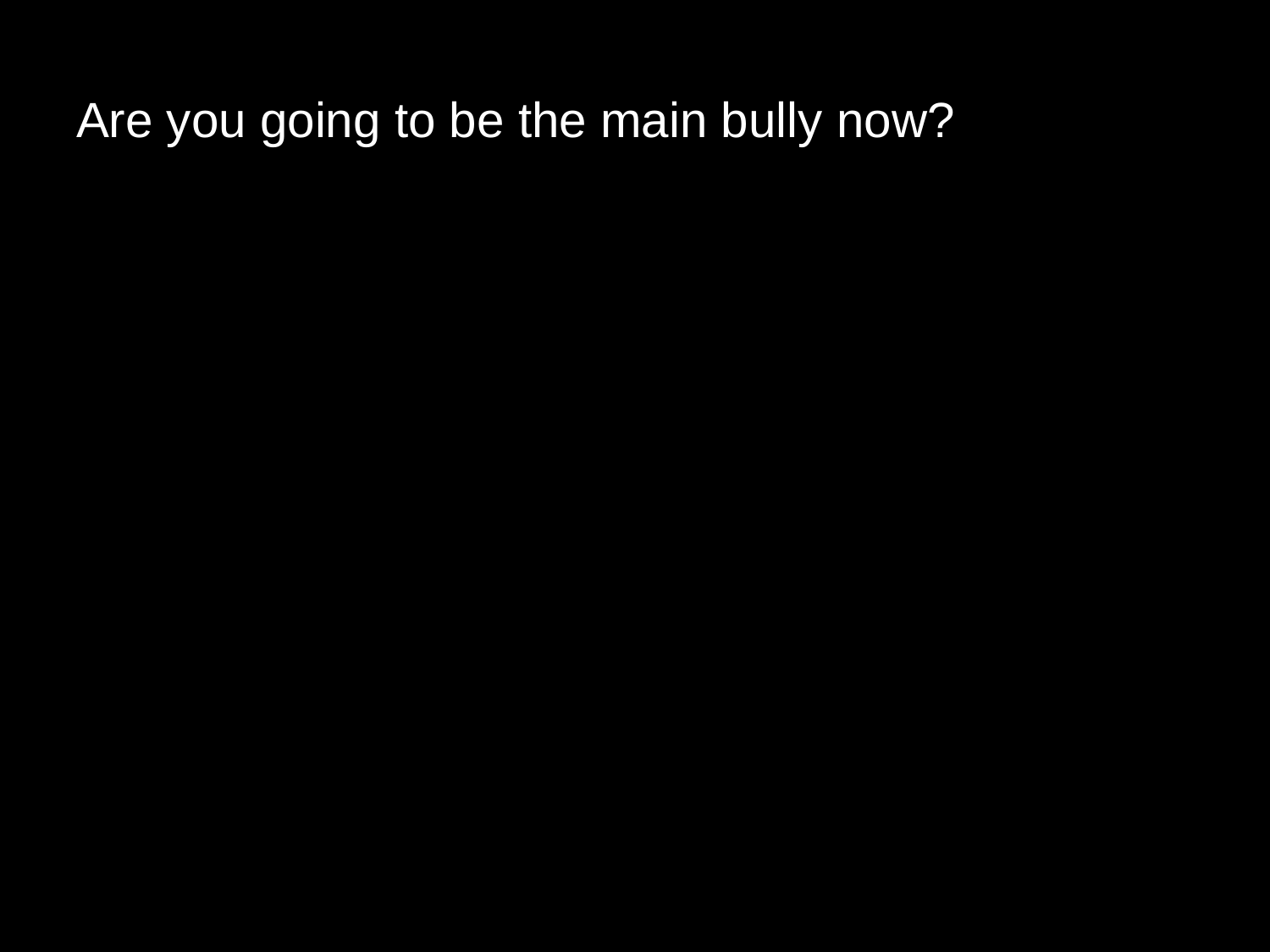

# Are you going to be the main bully now?